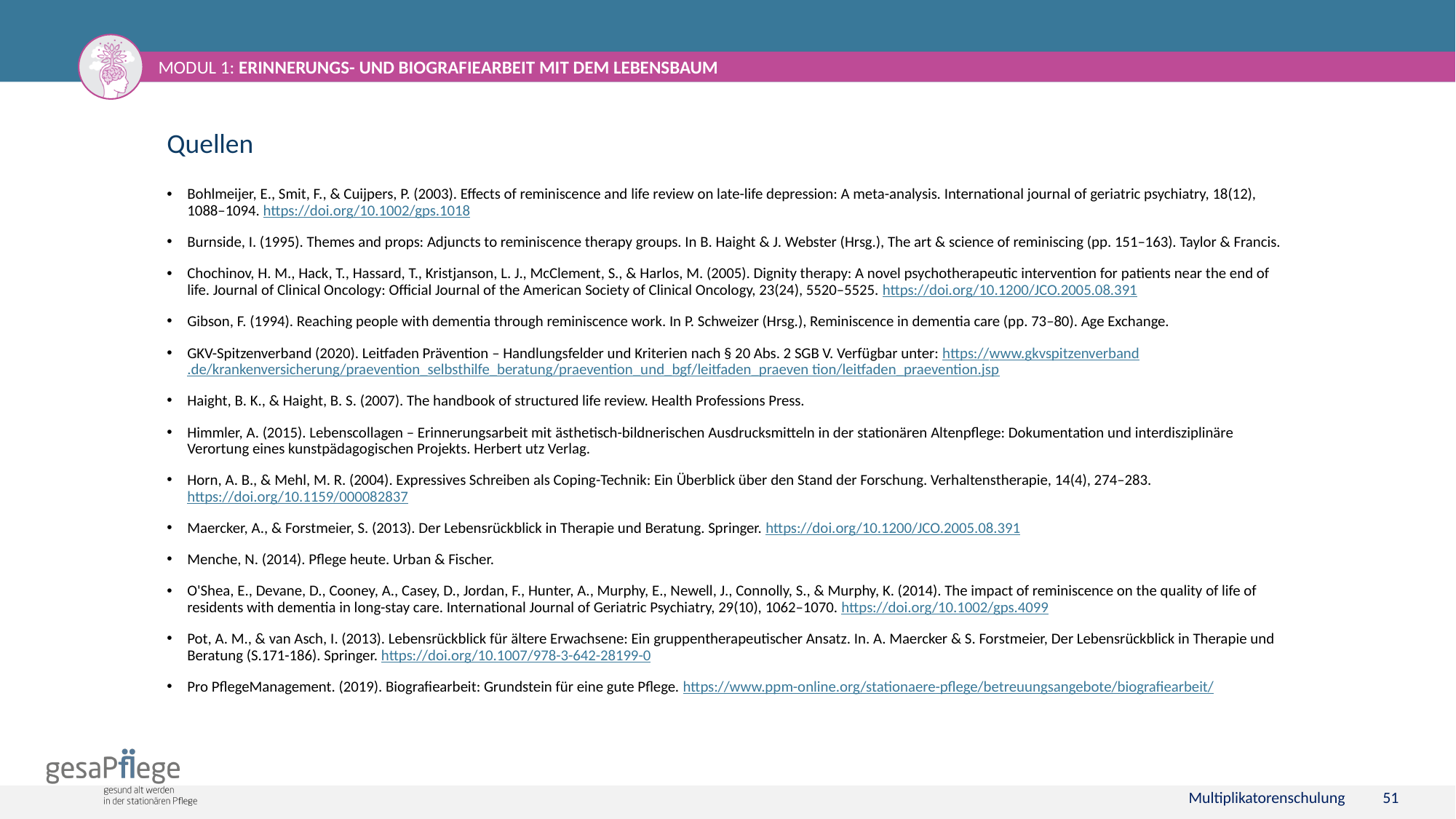

Bohlmeijer, E., Smit, F., & Cuijpers, P. (2003). Effects of reminiscence and life review on late-life depression: A meta-analysis. International journal of geriatric psychiatry, 18(12), 1088–1094. https://doi.org/10.1002/gps.1018
Burnside, I. (1995). Themes and props: Adjuncts to reminiscence therapy groups. In B. Haight & J. Webster (Hrsg.), The art & science of reminiscing (pp. 151–163). Taylor & Francis.
Chochinov, H. M., Hack, T., Hassard, T., Kristjanson, L. J., McClement, S., & Harlos, M. (2005). Dignity therapy: A novel psychotherapeutic intervention for patients near the end of life. Journal of Clinical Oncology: Official Journal of the American Society of Clinical Oncology, 23(24), 5520–5525. https://doi.org/10.1200/JCO.2005.08.391
Gibson, F. (1994). Reaching people with dementia through reminiscence work. In P. Schweizer (Hrsg.), Reminiscence in dementia care (pp. 73–80). Age Exchange.
GKV-Spitzenverband (2020). Leitfaden Prävention – Handlungsfelder und Kriterien nach § 20 Abs. 2 SGB V. Verfügbar unter: https://www.gkvspitzenverband.de/krankenversicherung/praevention_selbsthilfe_beratung/praevention_und_bgf/leitfaden_praeven tion/leitfaden_praevention.jsp
Haight, B. K., & Haight, B. S. (2007). The handbook of structured life review. Health Professions Press.
Himmler, A. (2015). Lebenscollagen – Erinnerungsarbeit mit ästhetisch-bildnerischen Ausdrucksmitteln in der stationären Altenpflege: Dokumentation und interdisziplinäre Verortung eines kunstpädagogischen Projekts. Herbert utz Verlag.
Horn, A. B., & Mehl, M. R. (2004). Expressives Schreiben als Coping-Technik: Ein Überblick über den Stand der Forschung. Verhaltenstherapie, 14(4), 274–283. https://doi.org/10.1159/000082837
Maercker, A., & Forstmeier, S. (2013). Der Lebensrückblick in Therapie und Beratung. Springer. https://doi.org/10.1200/JCO.2005.08.391
Menche, N. (2014). Pflege heute. Urban & Fischer.
O'Shea, E., Devane, D., Cooney, A., Casey, D., Jordan, F., Hunter, A., Murphy, E., Newell, J., Connolly, S., & Murphy, K. (2014). The impact of reminiscence on the quality of life of residents with dementia in long-stay care. International Journal of Geriatric Psychiatry, 29(10), 1062–1070. https://doi.org/10.1002/gps.4099
Pot, A. M., & van Asch, I. (2013). Lebensrückblick für ältere Erwachsene: Ein gruppentherapeutischer Ansatz. In. A. Maercker & S. Forstmeier, Der Lebensrückblick in Therapie und Beratung (S.171-186). Springer. https://doi.org/10.1007/978-3-642-28199-0
Pro PflegeManagement. (2019). Biografiearbeit: Grundstein für eine gute Pflege. https://www.ppm-online.org/stationaere-pflege/betreuungsangebote/biografiearbeit/

Multiplikatorenschulung
51